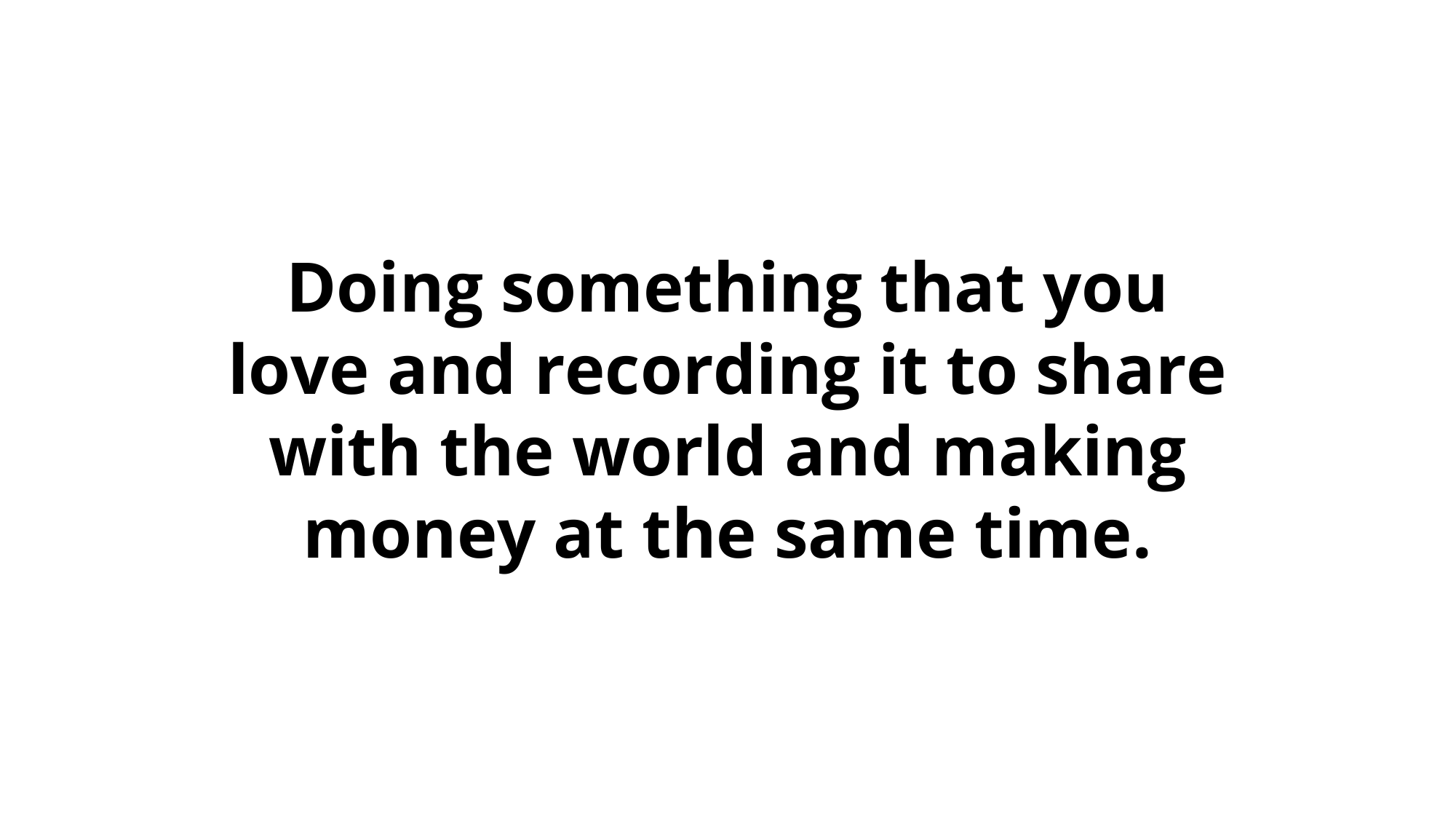

Doing something that you love and recording it to share with the world and making money at the same time.